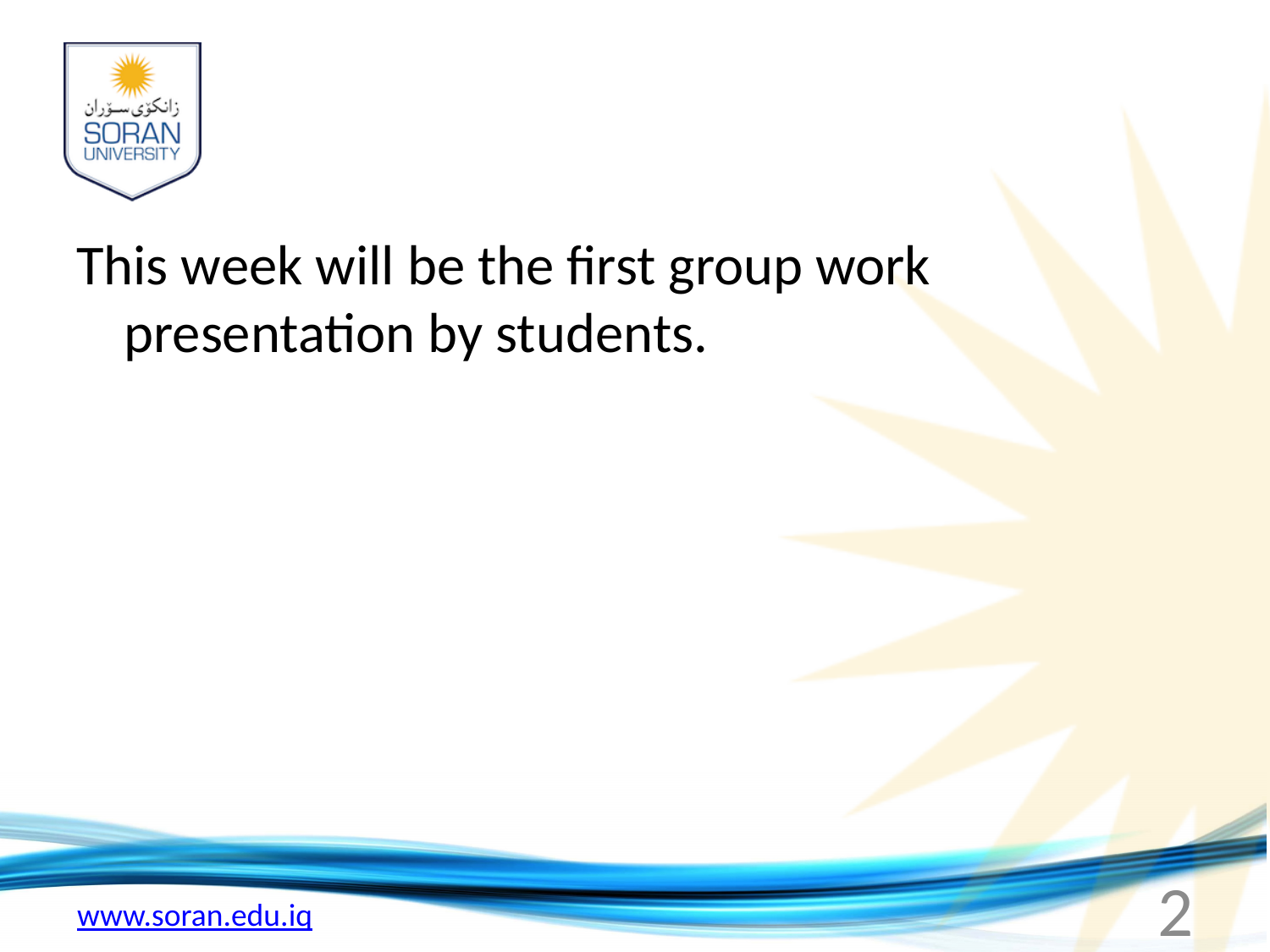

#
This week will be the first group work presentation by students.
2